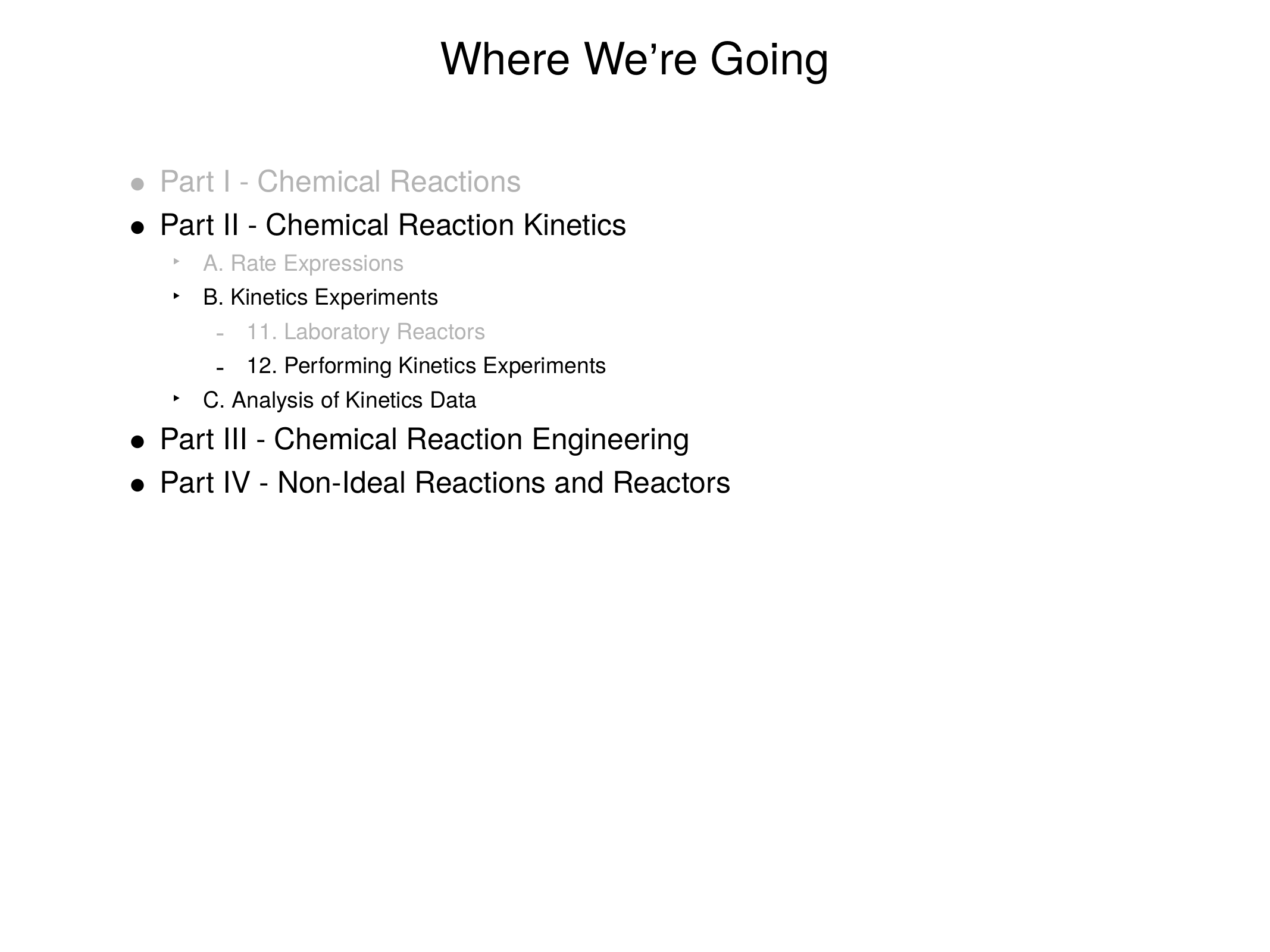

# Where We’re Going
Part I - Chemical Reactions
Part II - Chemical Reaction Kinetics
A. Rate Expressions
B. Kinetics Experiments
11. Laboratory Reactors
12. Performing Kinetics Experiments
C. Analysis of Kinetics Data
Part III - Chemical Reaction Engineering
Part IV - Non-Ideal Reactions and Reactors